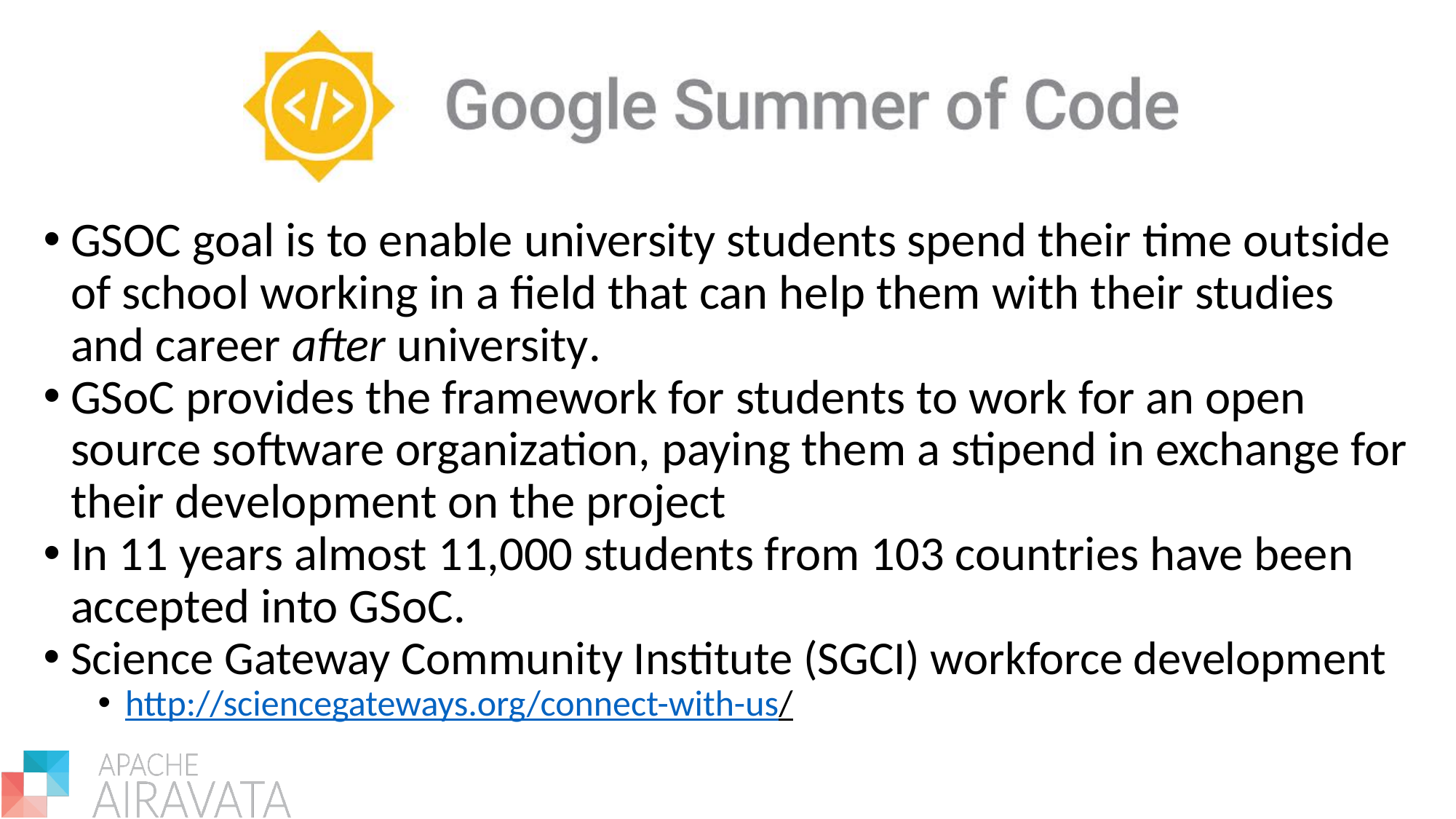

GSOC goal is to enable university students spend their time outside of school working in a field that can help them with their studies and career after university.
GSoC provides the framework for students to work for an open source software organization, paying them a stipend in exchange for their development on the project
In 11 years almost 11,000 students from 103 countries have been accepted into GSoC.
Science Gateway Community Institute (SGCI) workforce development
http://sciencegateways.org/connect-with-us/